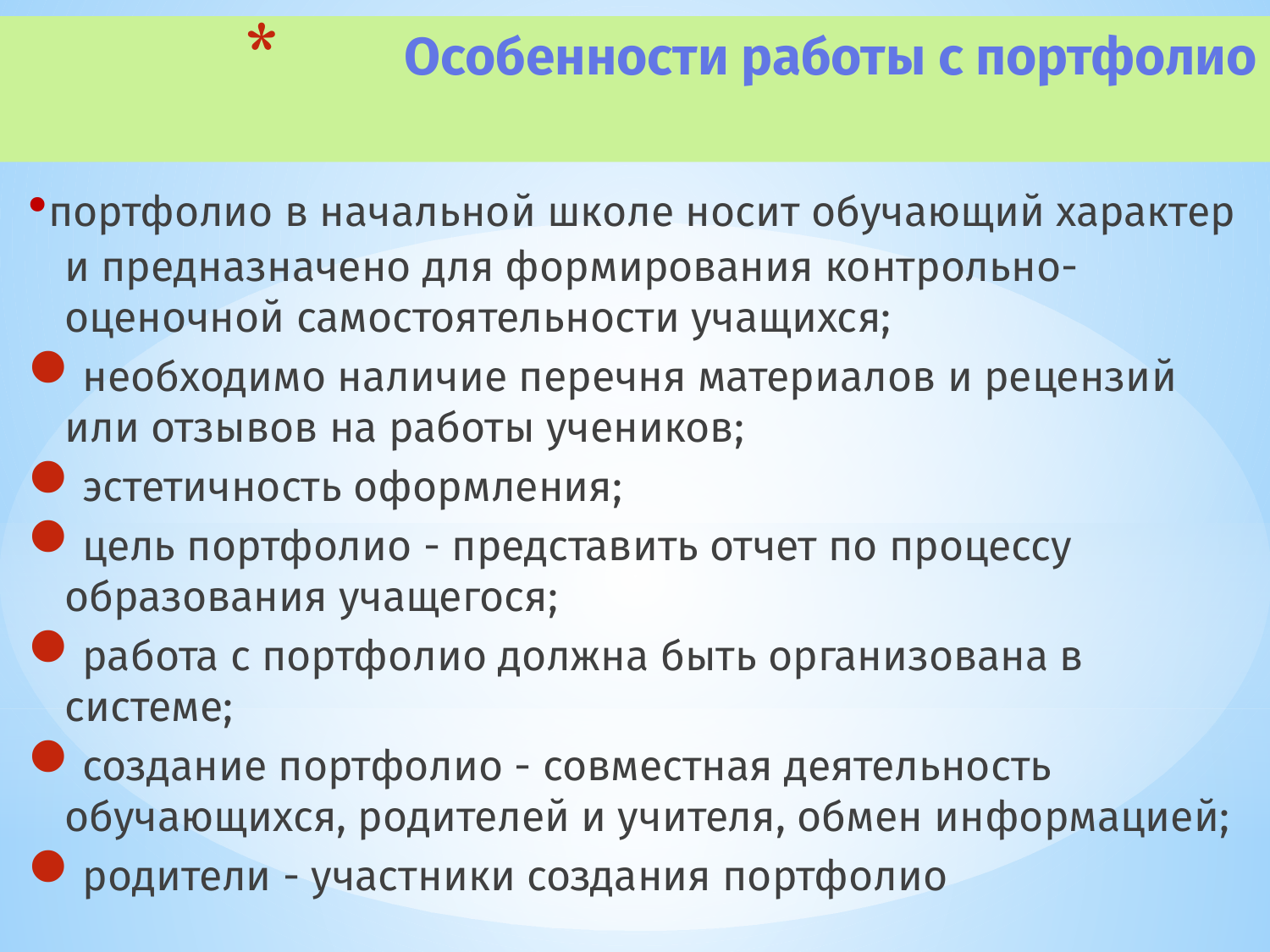

# Особенности работы с портфолио
•портфолио в начальной школе носит обучающий характер и предназначено для формирования контрольно-оценочной самостоятельности учащихся;
необходимо наличие перечня материалов и рецензий или отзывов на работы учеников;
эстетичность оформления;
цель портфолио - представить отчет по процессу образования учащегося;
работа с портфолио должна быть организована в системе;
создание портфолио - совместная деятельность обучающихся, родителей и учителя, обмен информацией;
родители - участники создания портфолио